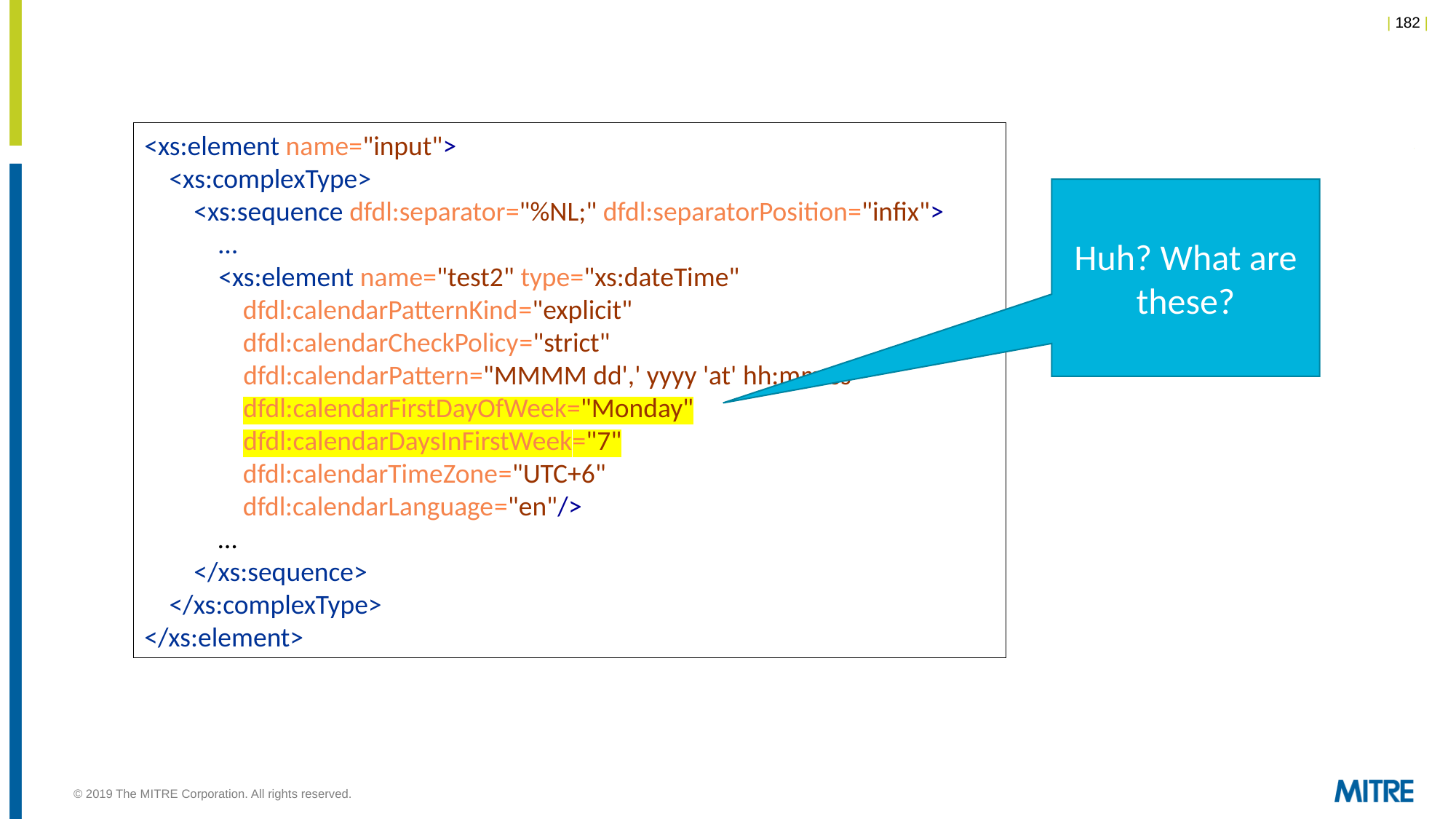

<xs:element name="input">
    <xs:complexType>
        <xs:sequence dfdl:separator="%NL;" dfdl:separatorPosition="infix">
            …
            <xs:element name="test2" type="xs:dateTime"
                dfdl:calendarPatternKind="explicit"
                dfdl:calendarCheckPolicy="strict"
                dfdl:calendarPattern="MMMM dd',' yyyy 'at' hh:mm:ss"
                dfdl:calendarFirstDayOfWeek="Monday"
                dfdl:calendarDaysInFirstWeek="7"
                dfdl:calendarTimeZone="UTC+6"
                dfdl:calendarLanguage="en"/>
            …
        </xs:sequence>
    </xs:complexType>
</xs:element>
Huh? What are these?
© 2019 The MITRE Corporation. All rights reserved.